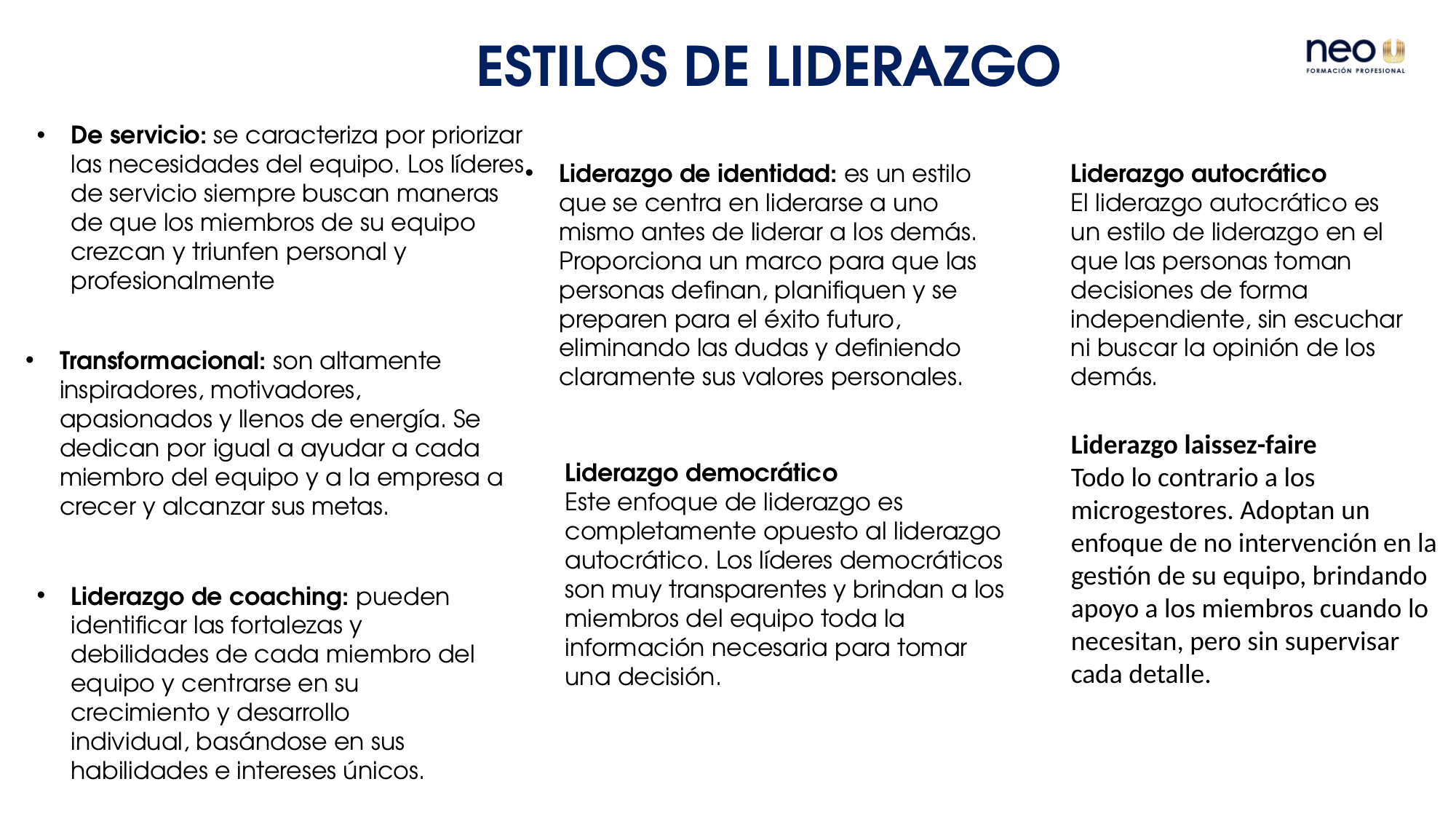

ESTILOS DE LIDERAZGO
De servicio: se caracteriza por priorizar las necesidades del equipo. Los líderes de servicio siempre buscan maneras de que los miembros de su equipo crezcan y triunfen personal y profesionalmente
Liderazgo de identidad: es un estilo que se centra en liderarse a uno mismo antes de liderar a los demás. Proporciona un marco para que las personas definan, planifiquen y se preparen para el éxito futuro, eliminando las dudas y definiendo claramente sus valores personales.
Liderazgo autocrático
El liderazgo autocrático es un estilo de liderazgo en el que las personas toman decisiones de forma independiente, sin escuchar ni buscar la opinión de los demás.
Transformacional: son altamente inspiradores, motivadores, apasionados y llenos de energía. Se dedican por igual a ayudar a cada miembro del equipo y a la empresa a crecer y alcanzar sus metas.
Liderazgo laissez-faire
Todo lo contrario a los microgestores. Adoptan un enfoque de no intervención en la gestión de su equipo, brindando apoyo a los miembros cuando lo necesitan, pero sin supervisar cada detalle.
Liderazgo democrático
Este enfoque de liderazgo es completamente opuesto al liderazgo autocrático. Los líderes democráticos son muy transparentes y brindan a los miembros del equipo toda la información necesaria para tomar una decisión.
Liderazgo de coaching: pueden identificar las fortalezas y debilidades de cada miembro del equipo y centrarse en su crecimiento y desarrollo individual, basándose en sus habilidades e intereses únicos.